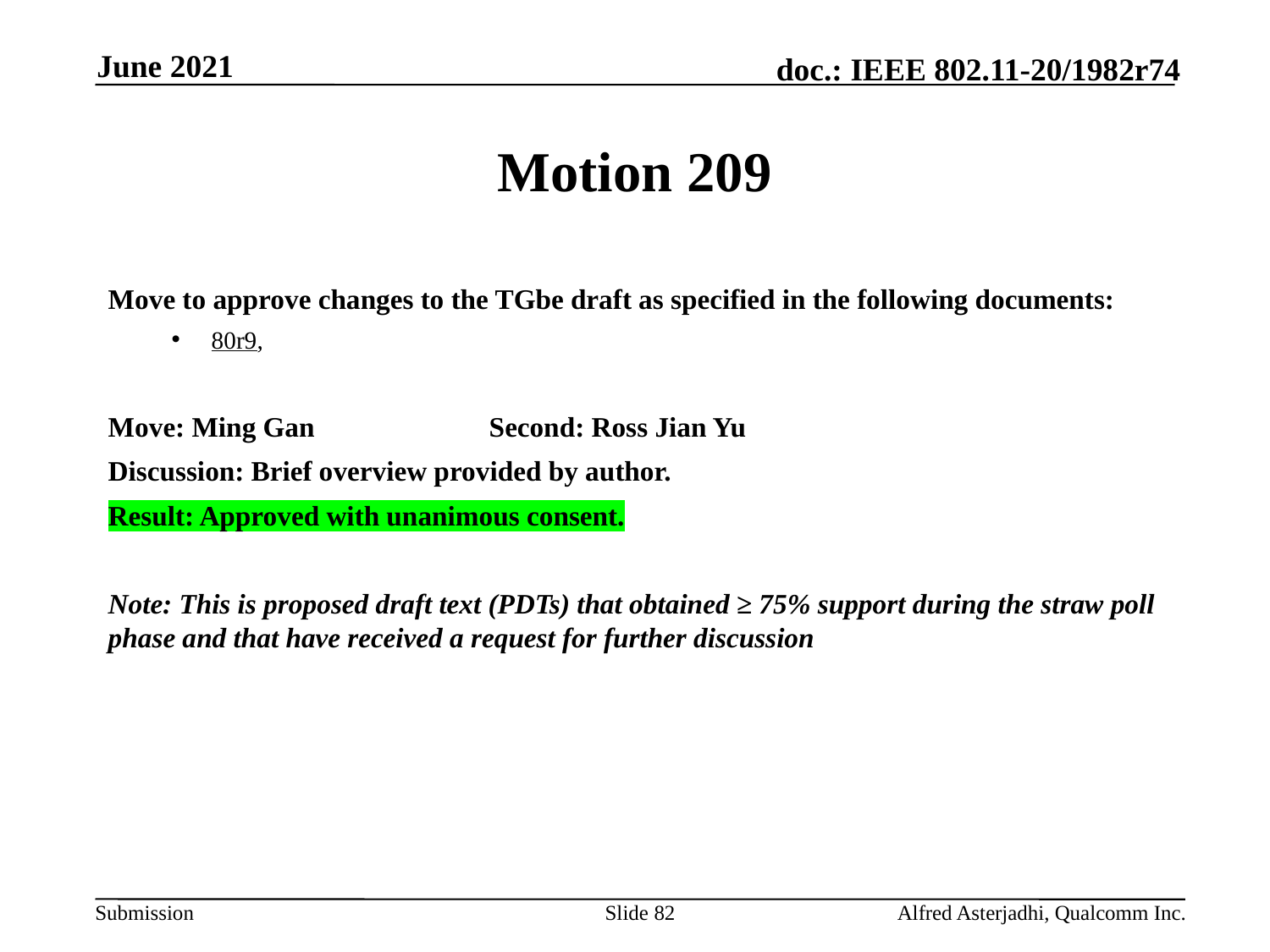

June 2021
# Motion 209
Move to approve changes to the TGbe draft as specified in the following documents:
80r9,

Move: Ming Gan		Second: Ross Jian Yu
Discussion: Brief overview provided by author.
Result: Approved with unanimous consent.

Note: This is proposed draft text (PDTs) that obtained ≥ 75% support during the straw poll phase and that have received a request for further discussion
Slide 82
Alfred Asterjadhi, Qualcomm Inc.